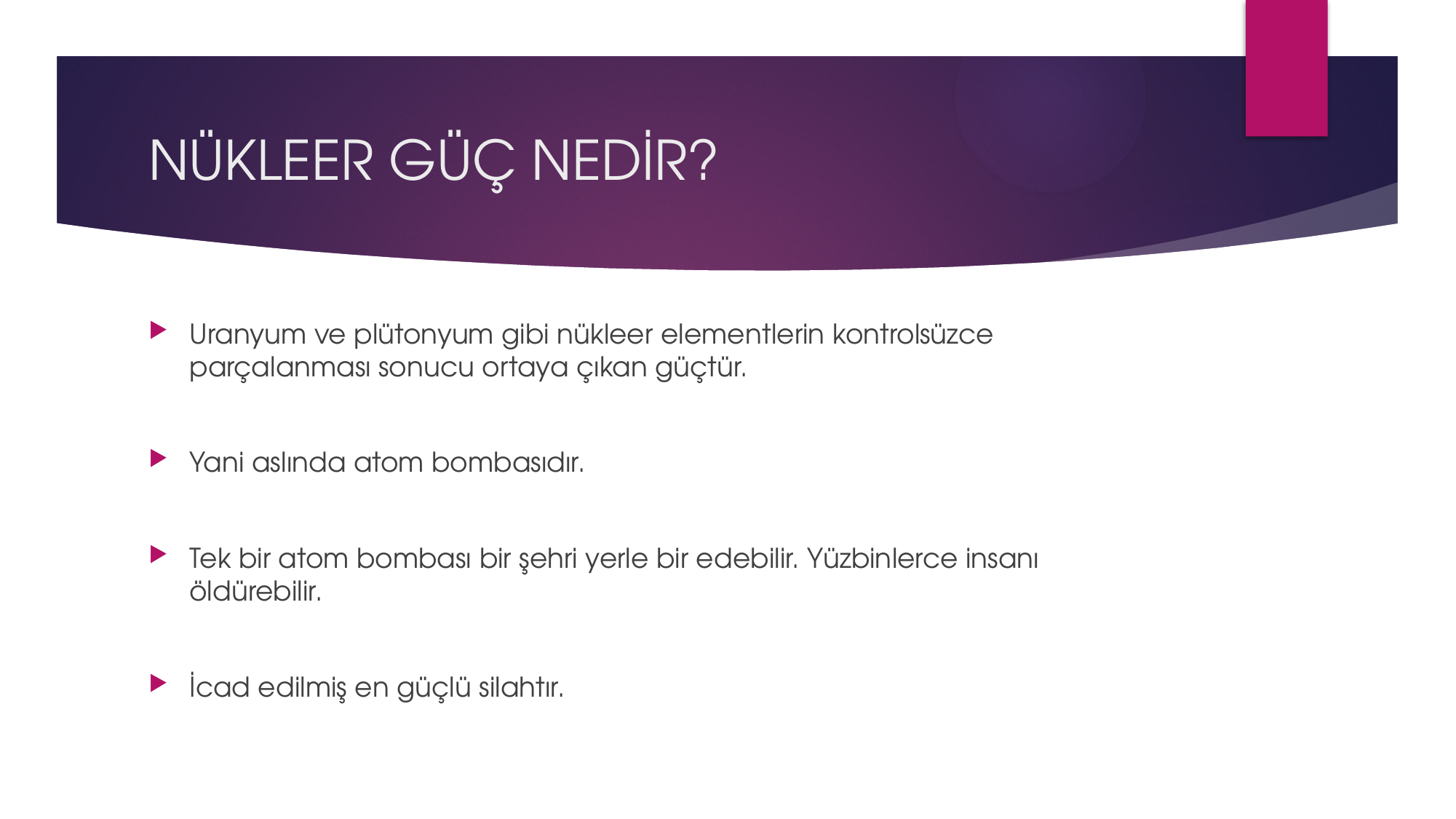

# NÜKLEER GÜÇ NEDİR?
Uranyum ve plütonyum gibi nükleer elementlerin kontrolsüzce parçalanması sonucu ortaya çıkan güçtür.

Yani aslında atom bombasıdır.

Tek bir atom bombası bir şehri yerle bir edebilir. Yüzbinlerce insanı öldürebilir.

İcad edilmiş en güçlü silahtır.